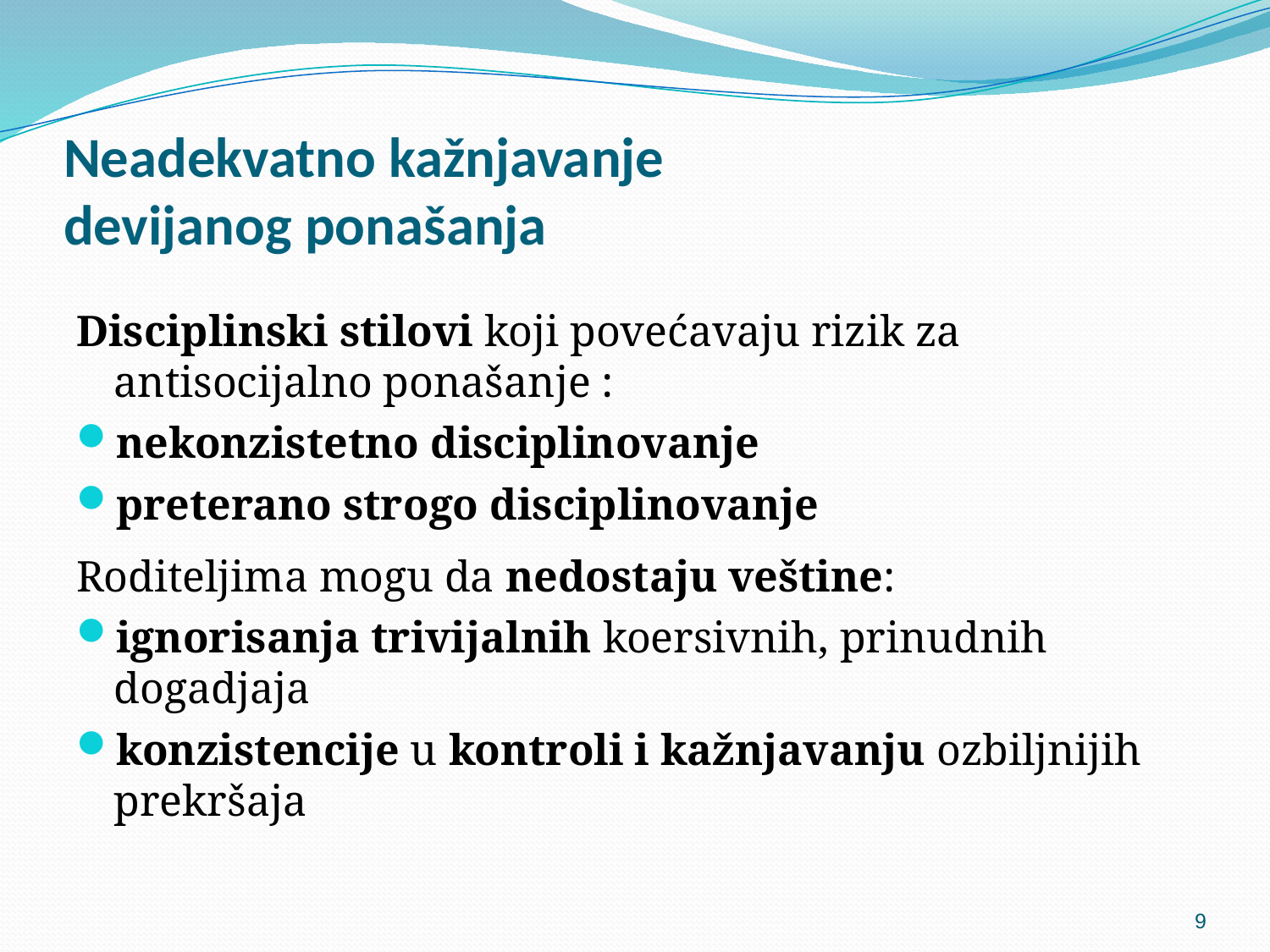

# Neadekvatno kažnjavanje devijanog ponašanja
Disciplinski stilovi koji povećavaju rizik za antisocijalno ponašanje :
nekonzistetno disciplinovanje
preterano strogo disciplinovanje
Roditeljima mogu da nedostaju veštine:
ignorisanja trivijalnih koersivnih, prinudnih dogadjaja
konzistencije u kontroli i kažnjavanju ozbiljnijih prekršaja
9